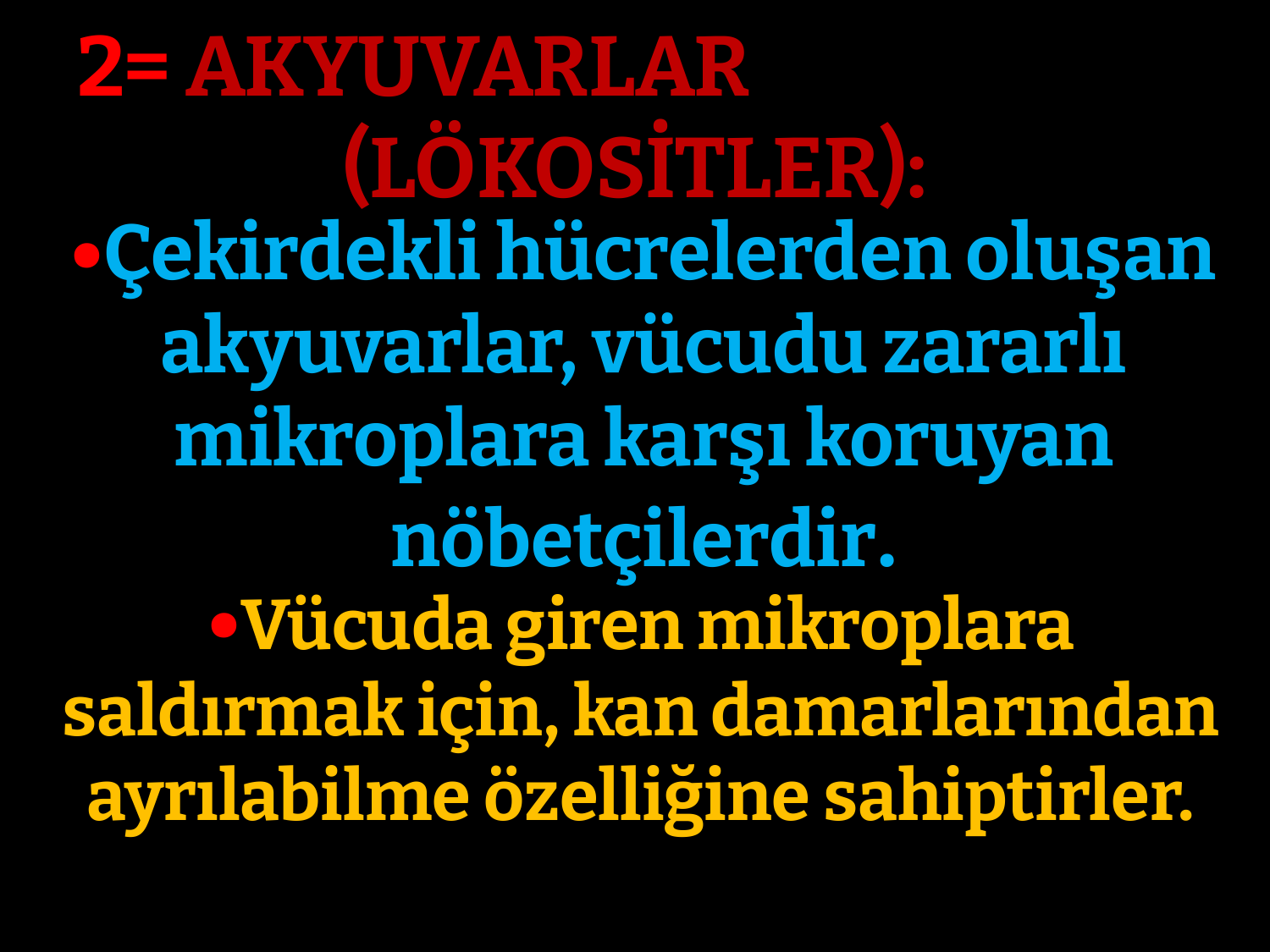

2= AKYUVARLAR                              (LÖKOSİTLER):
•Çekirdekli hücrelerden oluşan akyuvarlar, vücudu zararlı mikroplara karşı koruyan nöbetçilerdir.
#
•Vücuda giren mikroplara saldırmak için, kan damarlarından ayrılabilme özelliğine sahiptirler.